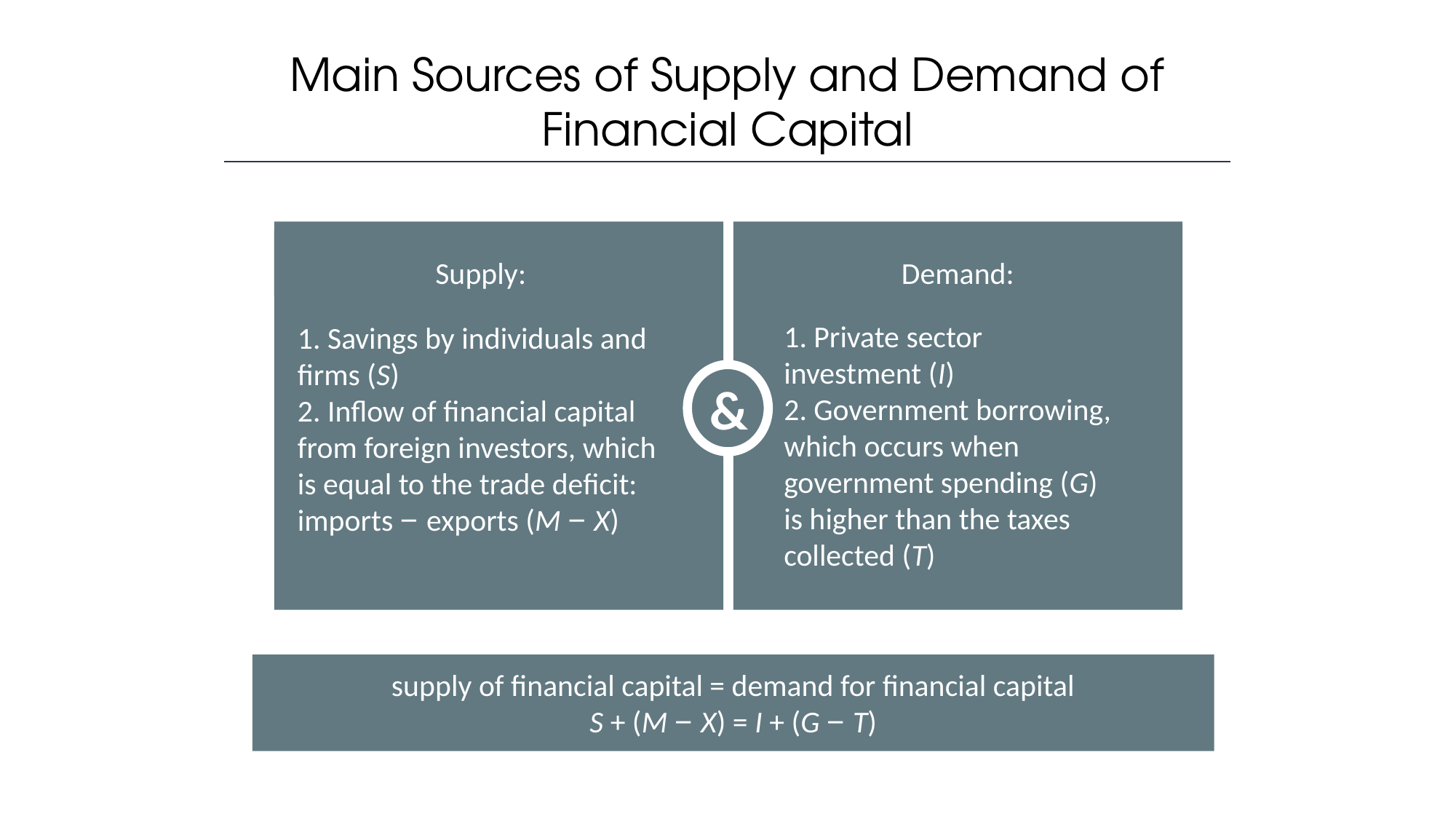

Main Sources of Supply and Demand of Financial Capital

Supply:
Demand:
1. Private sector investment (I)
2. Government borrowing, which occurs when government spending (G) is higher than the taxes collected (T)
1. Savings by individuals and firms (S)
2. Inflow of financial capital from foreign investors, which is equal to the trade deficit: imports − exports (M − X)
&

supply of financial capital = demand for financial capital
S + (M − X) = I + (G − T)